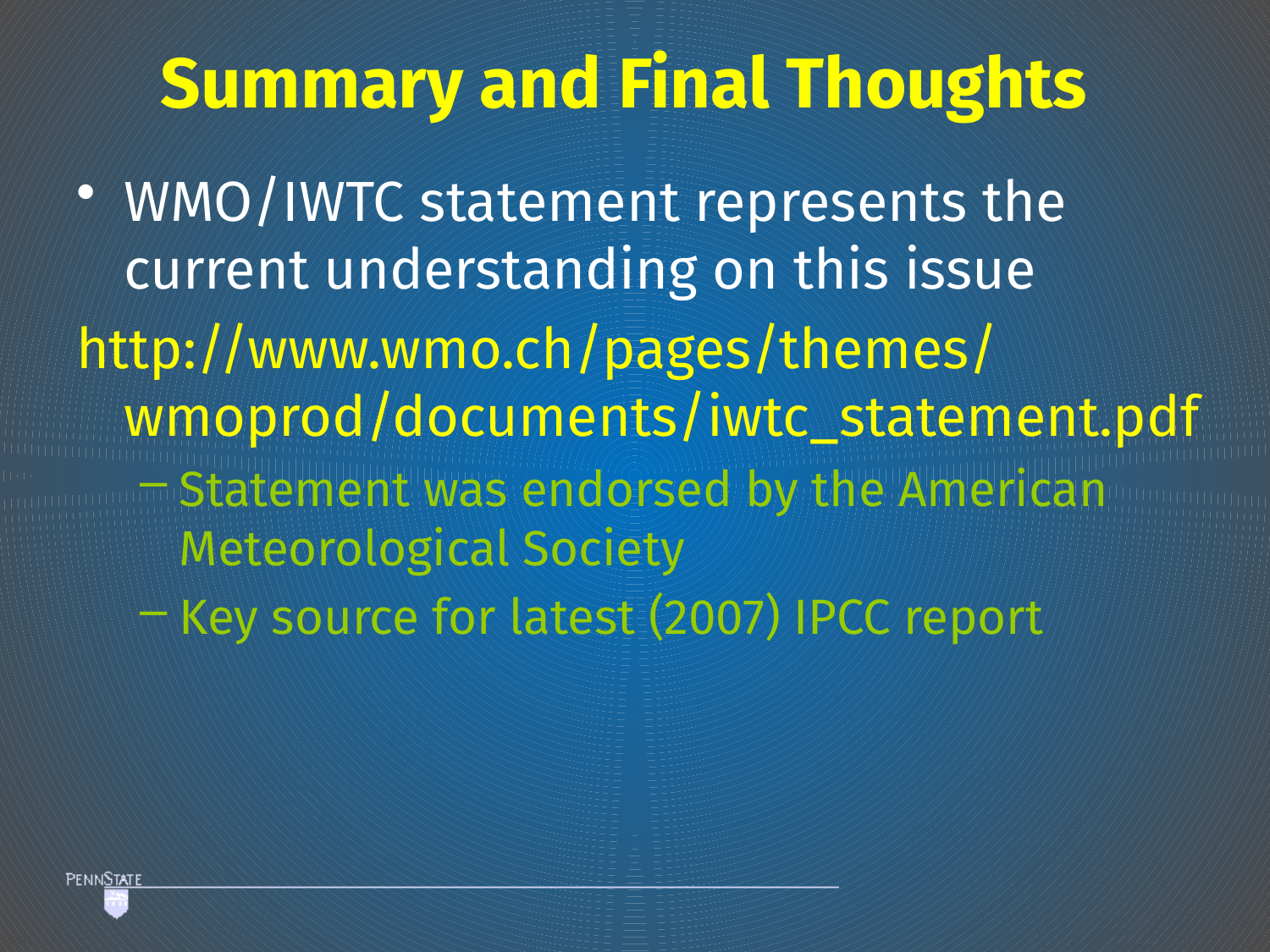

# Summary and Final Thoughts
WMO/IWTC statement represents the current understanding on this issue
http://www.wmo.ch/pages/themes/wmoprod/documents/iwtc_statement.pdf
Statement was endorsed by the American Meteorological Society
Key source for latest (2007) IPCC report